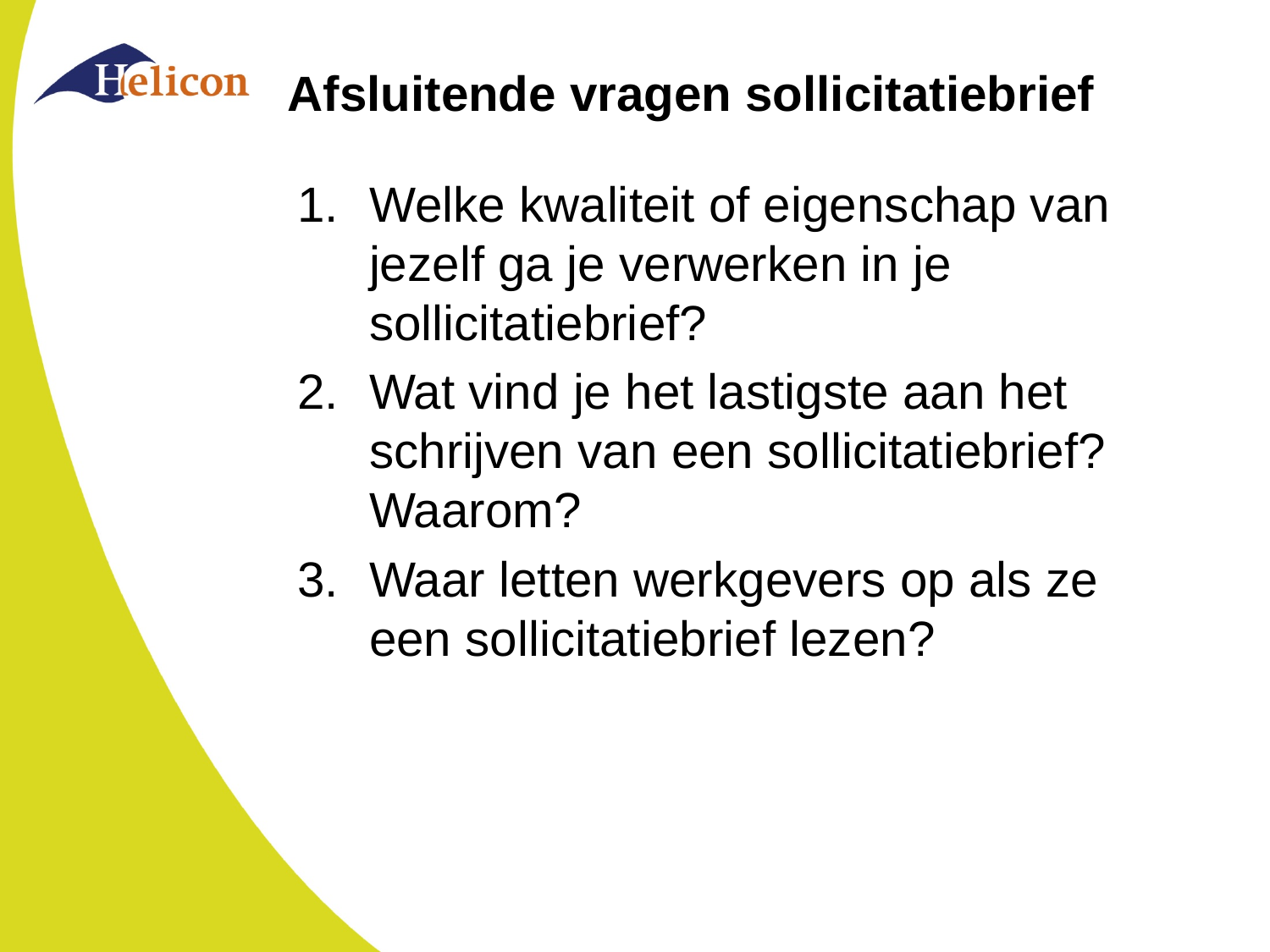

# Afsluitende vragen sollicitatiebrief
Welke kwaliteit of eigenschap van jezelf ga je verwerken in je sollicitatiebrief?
Wat vind je het lastigste aan het schrijven van een sollicitatiebrief? Waarom?
Waar letten werkgevers op als ze een sollicitatiebrief lezen?